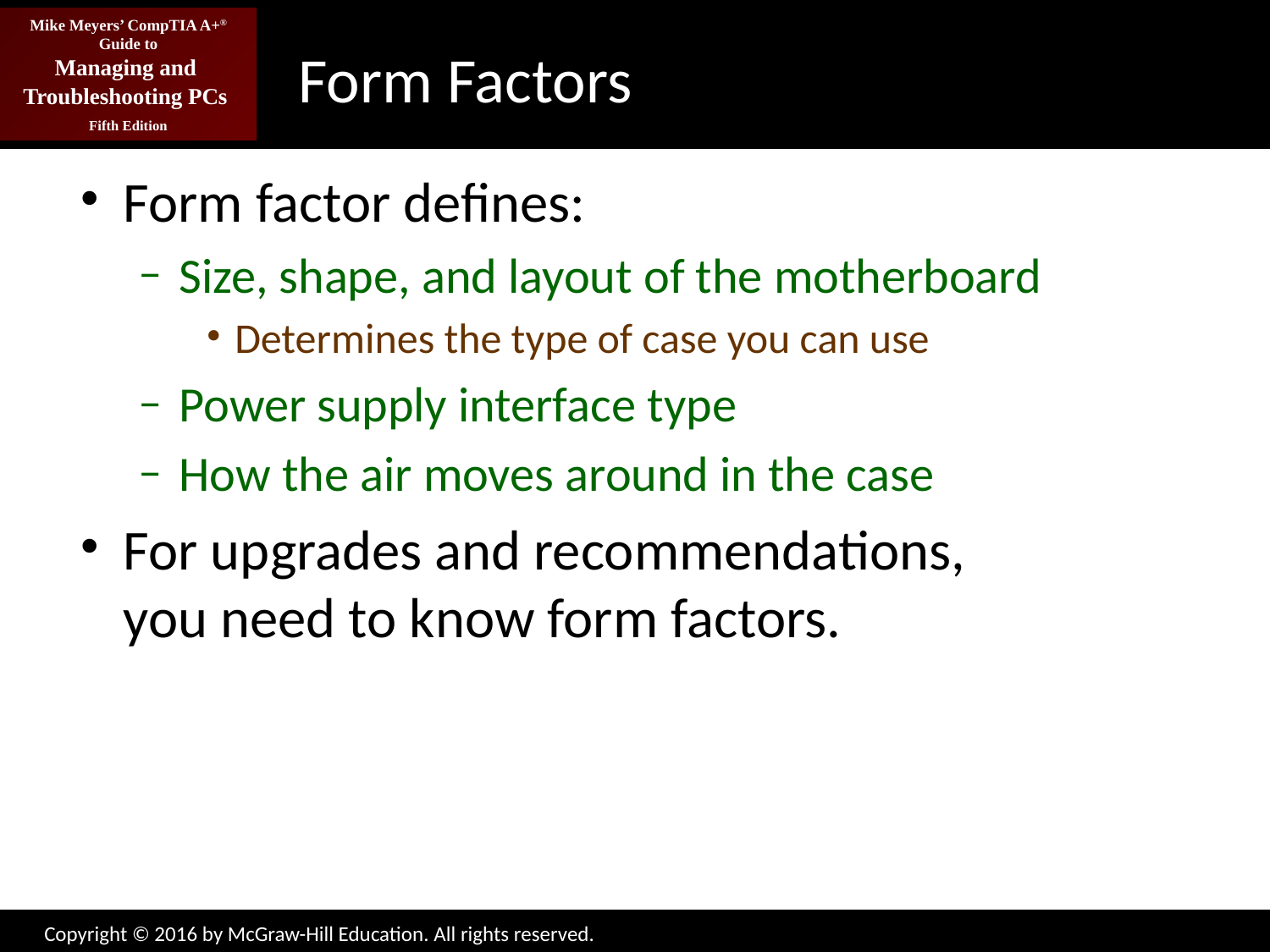

# Form Factors
Form factor defines:
Size, shape, and layout of the motherboard
Determines the type of case you can use
Power supply interface type
How the air moves around in the case
For upgrades and recommendations,
you need to know form factors.